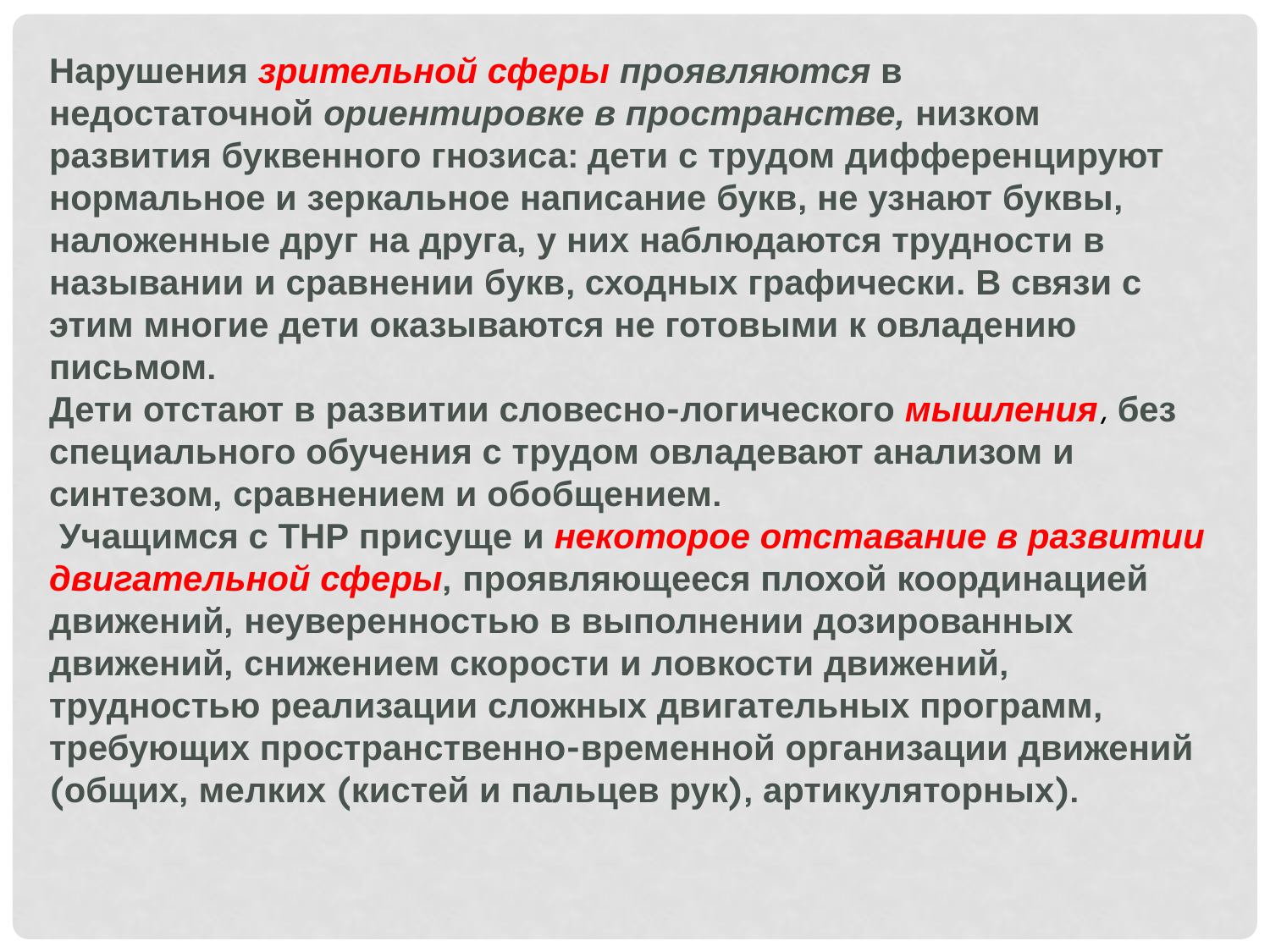

Нарушения зрительной сферы проявляются в недостаточной ориентировке в пространстве, низком развития буквенного гнозиса: дети с трудом дифференцируют нормальное и зеркальное написание букв, не узнают буквы, наложенные друг на друга, у них наблюдаются трудности в назывании и сравнении букв, сходных графически. В связи с этим многие дети оказываются не готовыми к овладению письмом.
Дети отстают в развитии словесно-логического мышления, без специального обучения с трудом овладевают анализом и синтезом, сравнением и обобщением.
 Учащимся с ТНР присуще и некоторое отставание в развитии двигательной сферы, проявляющееся плохой координацией движений, неуверенностью в выполнении дозированных движений, снижением скорости и ловкости движений, трудностью реализации сложных двигательных программ, требующих пространственно-временной организации движений (общих, мелких (кистей и пальцев рук), артикуляторных).